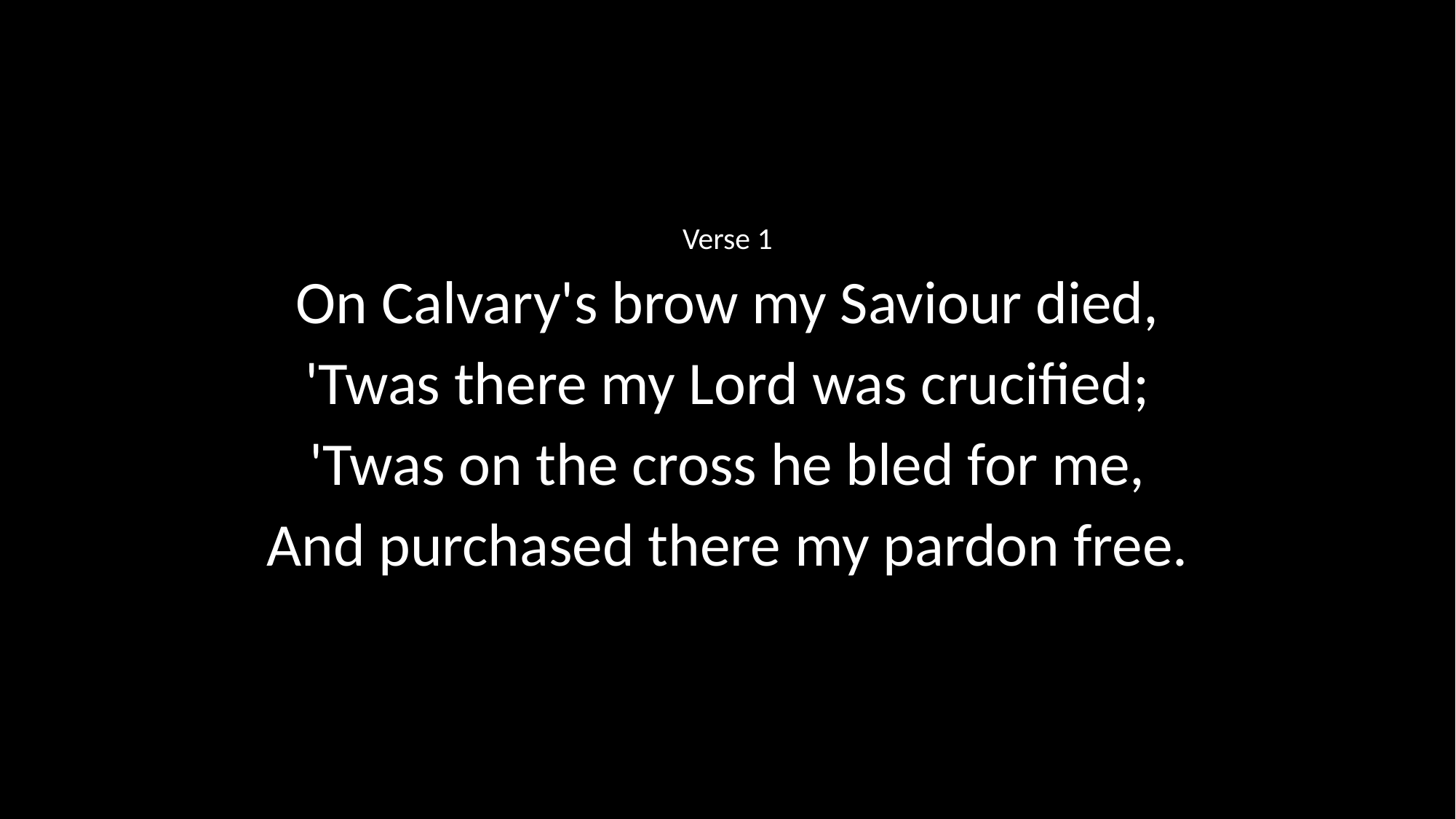

Verse 1
On Calvary's brow my Saviour died,
'Twas there my Lord was crucified;
'Twas on the cross he bled for me,
And purchased there my pardon free.